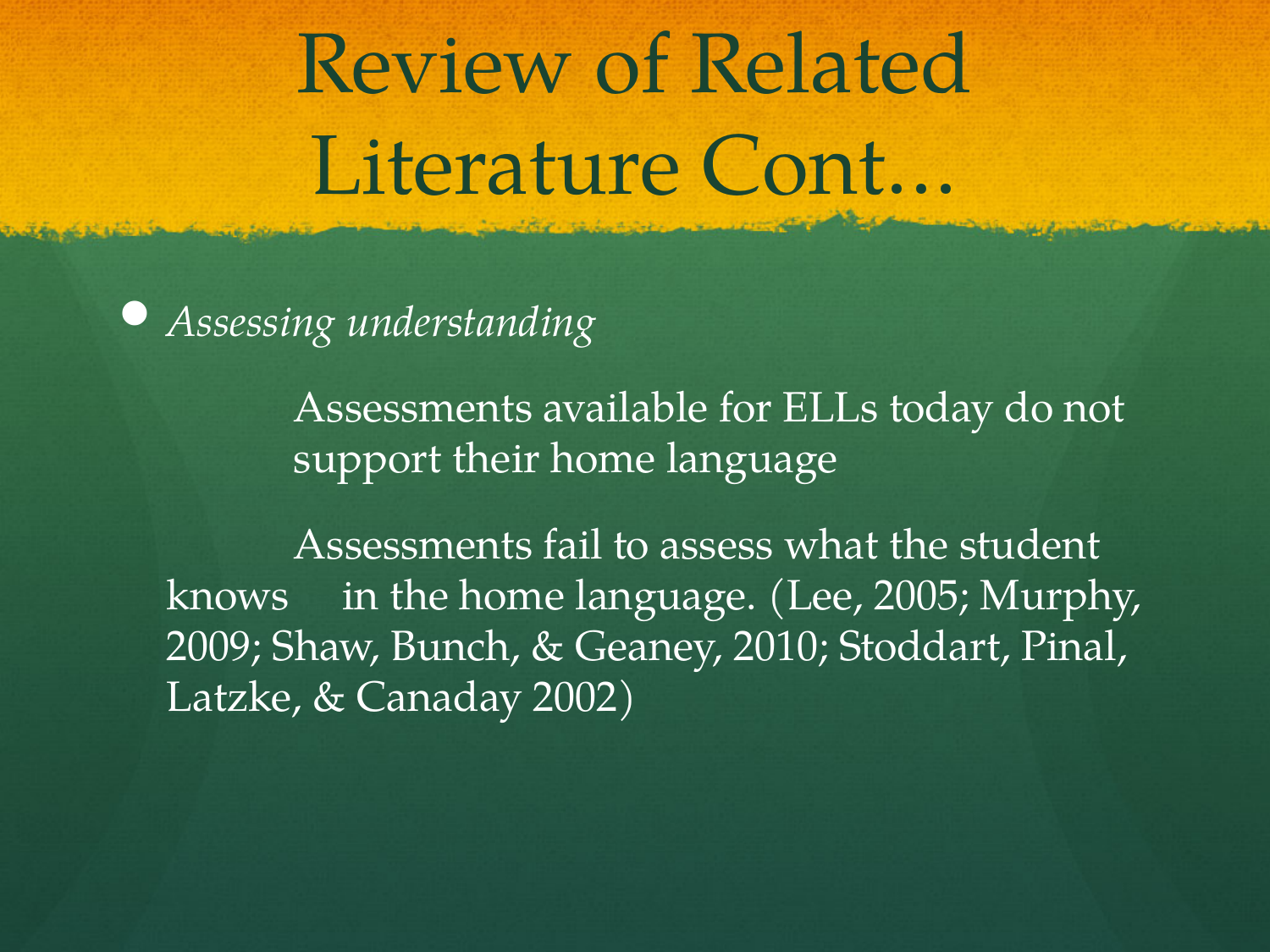

# Review of Related Literature Cont…
Assessing understanding
		Assessments available for ELLs today do not 	support their home language
		Assessments fail to assess what the student knows     in the home language. (Lee, 2005; Murphy, 2009; Shaw, Bunch, & Geaney, 2010; Stoddart, Pinal, Latzke, & Canaday 2002)